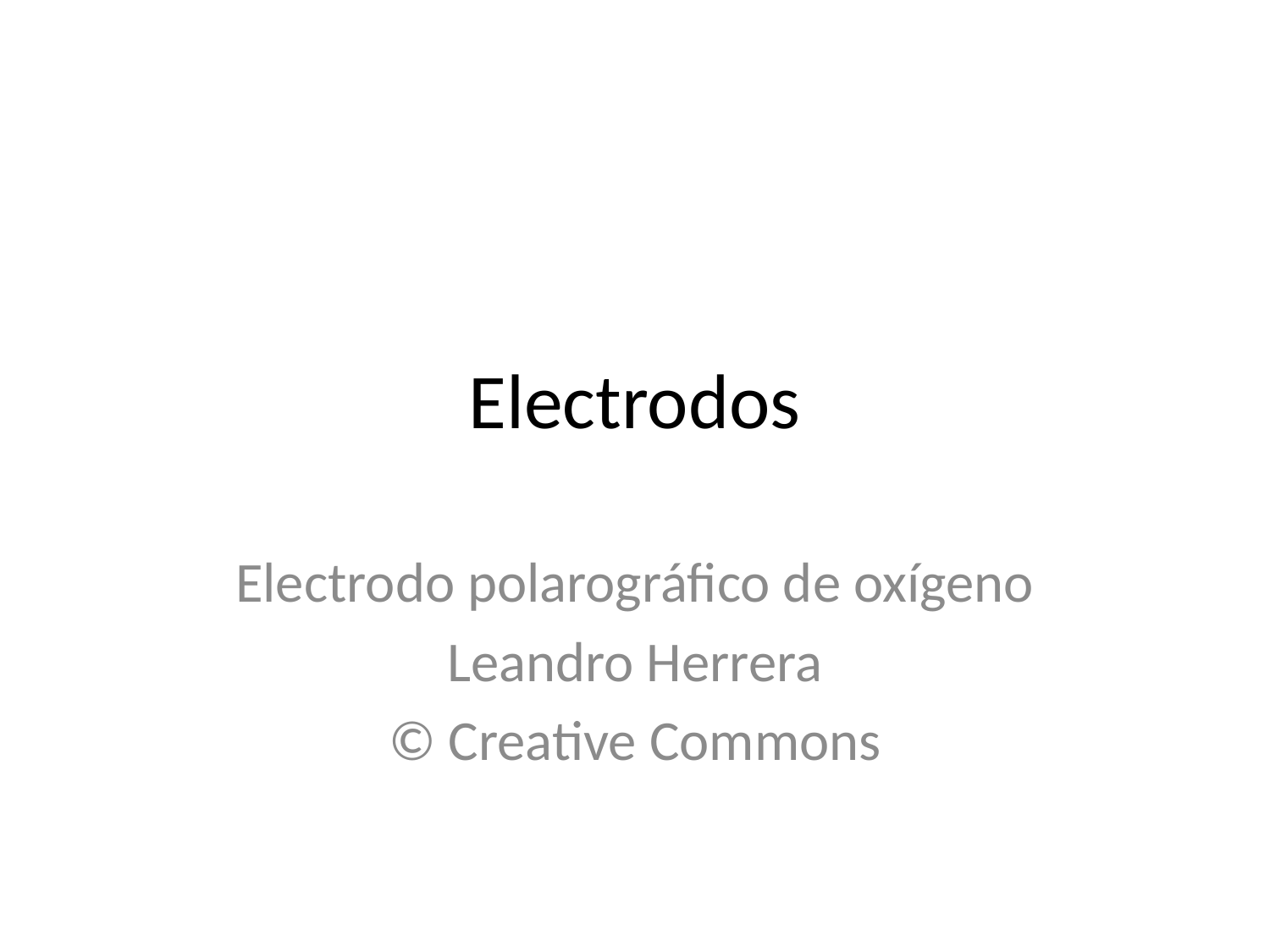

# Electrodos
Electrodo polarográfico de oxígeno
Leandro Herrera
© Creative Commons